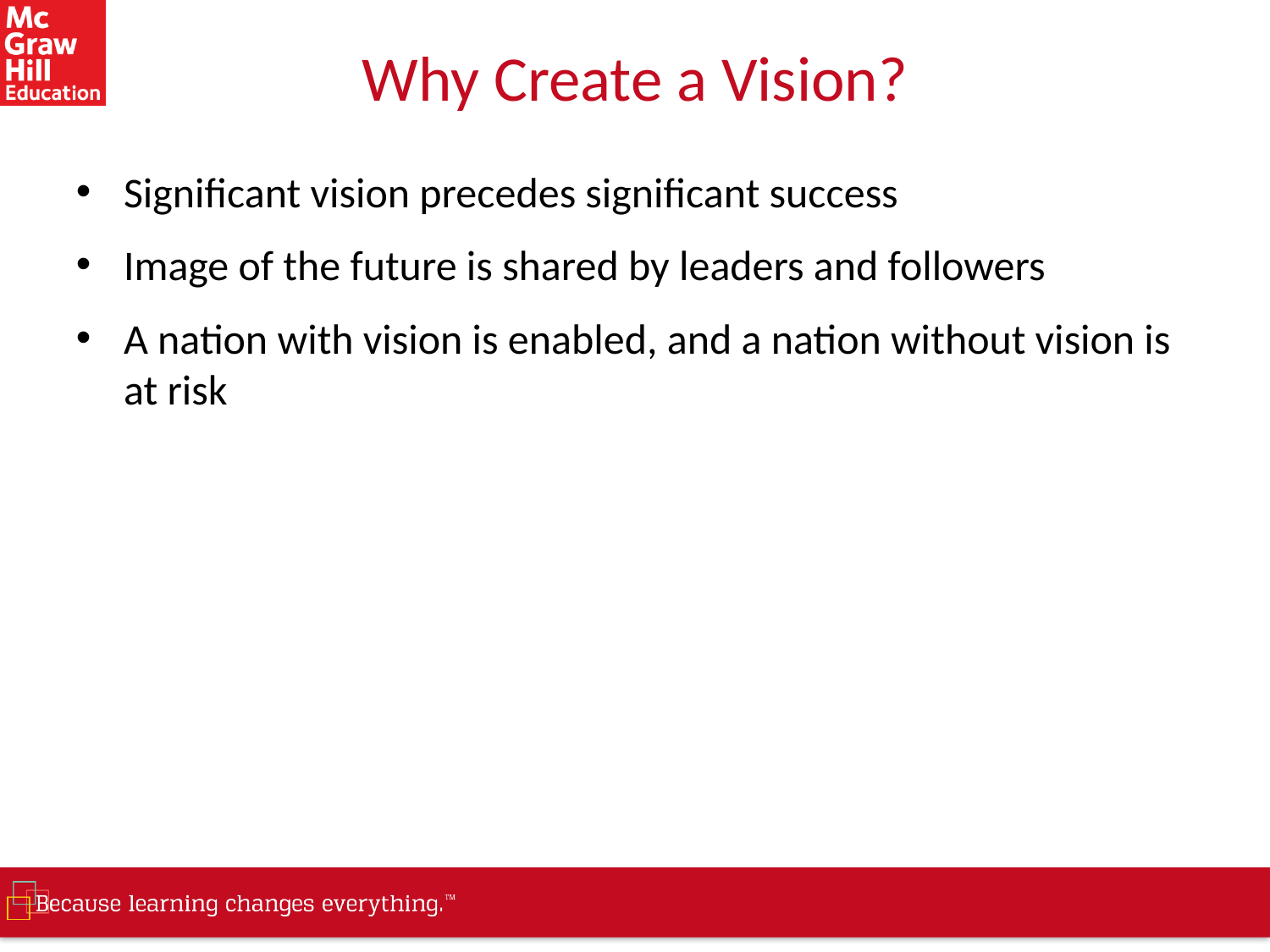

# Why Create a Vision?
Significant vision precedes significant success
Image of the future is shared by leaders and followers
A nation with vision is enabled, and a nation without vision is at risk